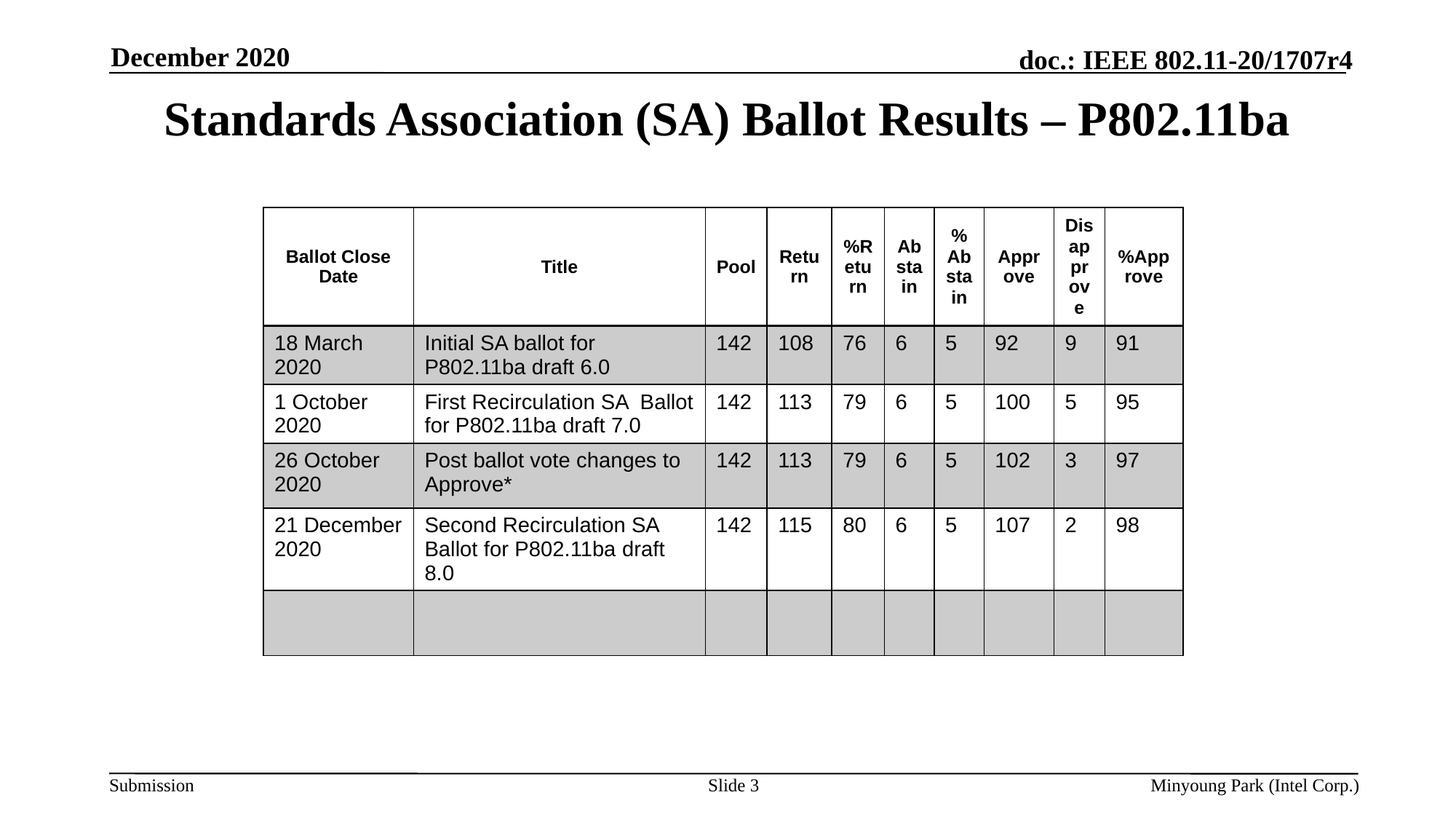

December 2020
Standards Association (SA) Ballot Results – P802.11ba
| Ballot Close Date | Title | Pool | Return | %Return | Abstain | %Abstain | Approve | Disapprove | %Approve |
| --- | --- | --- | --- | --- | --- | --- | --- | --- | --- |
| 18 March 2020 | Initial SA ballot for P802.11ba draft 6.0 | 142 | 108 | 76 | 6 | 5 | 92 | 9 | 91 |
| 1 October 2020 | First Recirculation SA Ballot for P802.11ba draft 7.0 | 142 | 113 | 79 | 6 | 5 | 100 | 5 | 95 |
| 26 October 2020 | Post ballot vote changes to Approve\* | 142 | 113 | 79 | 6 | 5 | 102 | 3 | 97 |
| 21 December 2020 | Second Recirculation SA Ballot for P802.11ba draft 8.0 | 142 | 115 | 80 | 6 | 5 | 107 | 2 | 98 |
|  |  |  |  |  |  |  |  |  |  |
Slide 3
Minyoung Park (Intel Corp.)